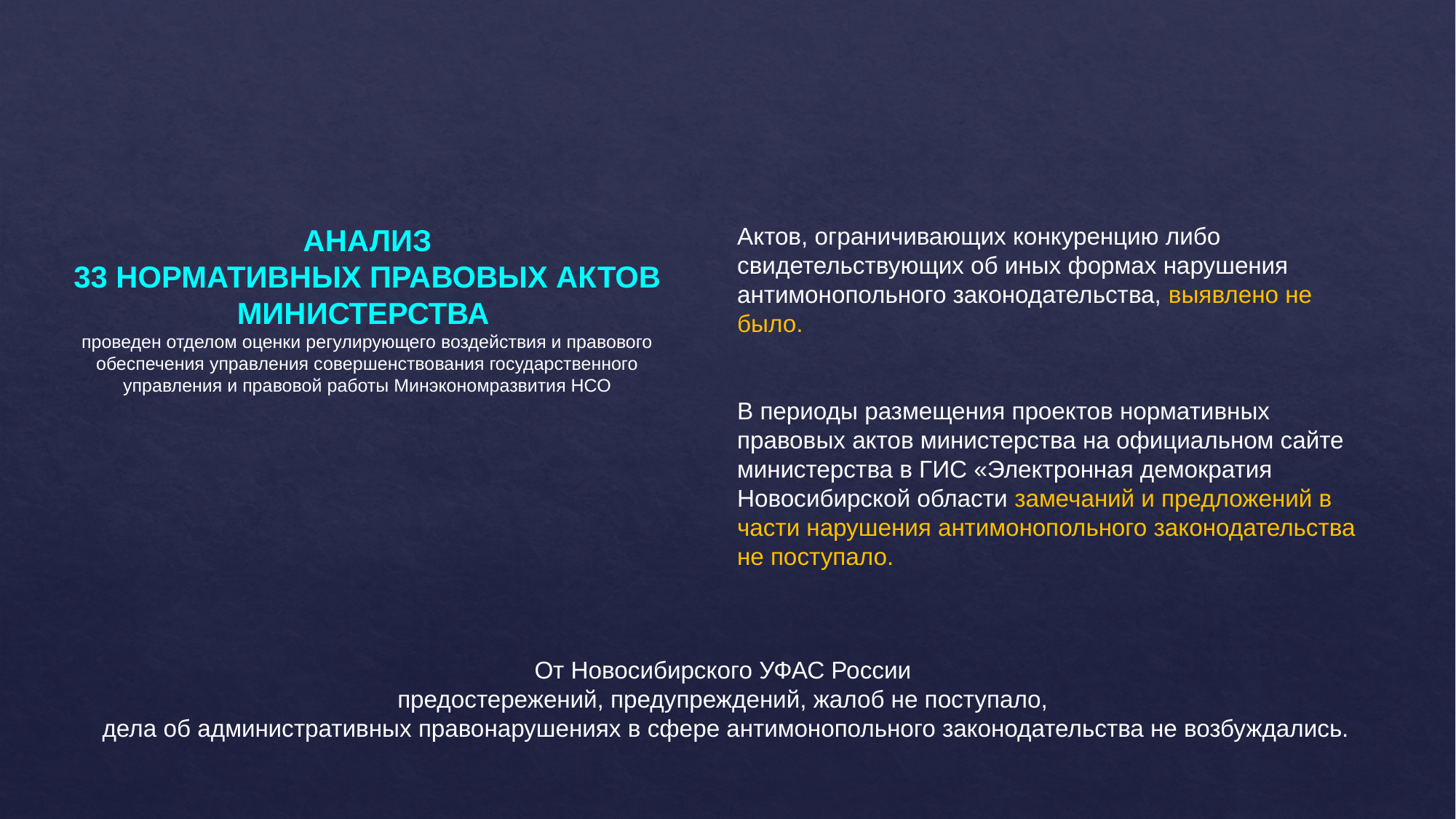

АНАЛИЗ
33 НОРМАТИВНЫХ ПРАВОВЫХ АКТОВ МИНИСТЕРСТВА
проведен отделом оценки регулирующего воздействия и правового обеспечения управления совершенствования государственного управления и правовой работы Минэкономразвития НСО
Актов, ограничивающих конкуренцию либо свидетельствующих об иных формах нарушения антимонопольного законодательства, выявлено не было.

В периоды размещения проектов нормативных правовых актов министерства на официальном сайте министерства в ГИС «Электронная демократия Новосибирской области замечаний и предложений в части нарушения антимонопольного законодательства не поступало.
От Новосибирского УФАС России
предостережений, предупреждений, жалоб не поступало,
дела об административных правонарушениях в сфере антимонопольного законодательства не возбуждались.